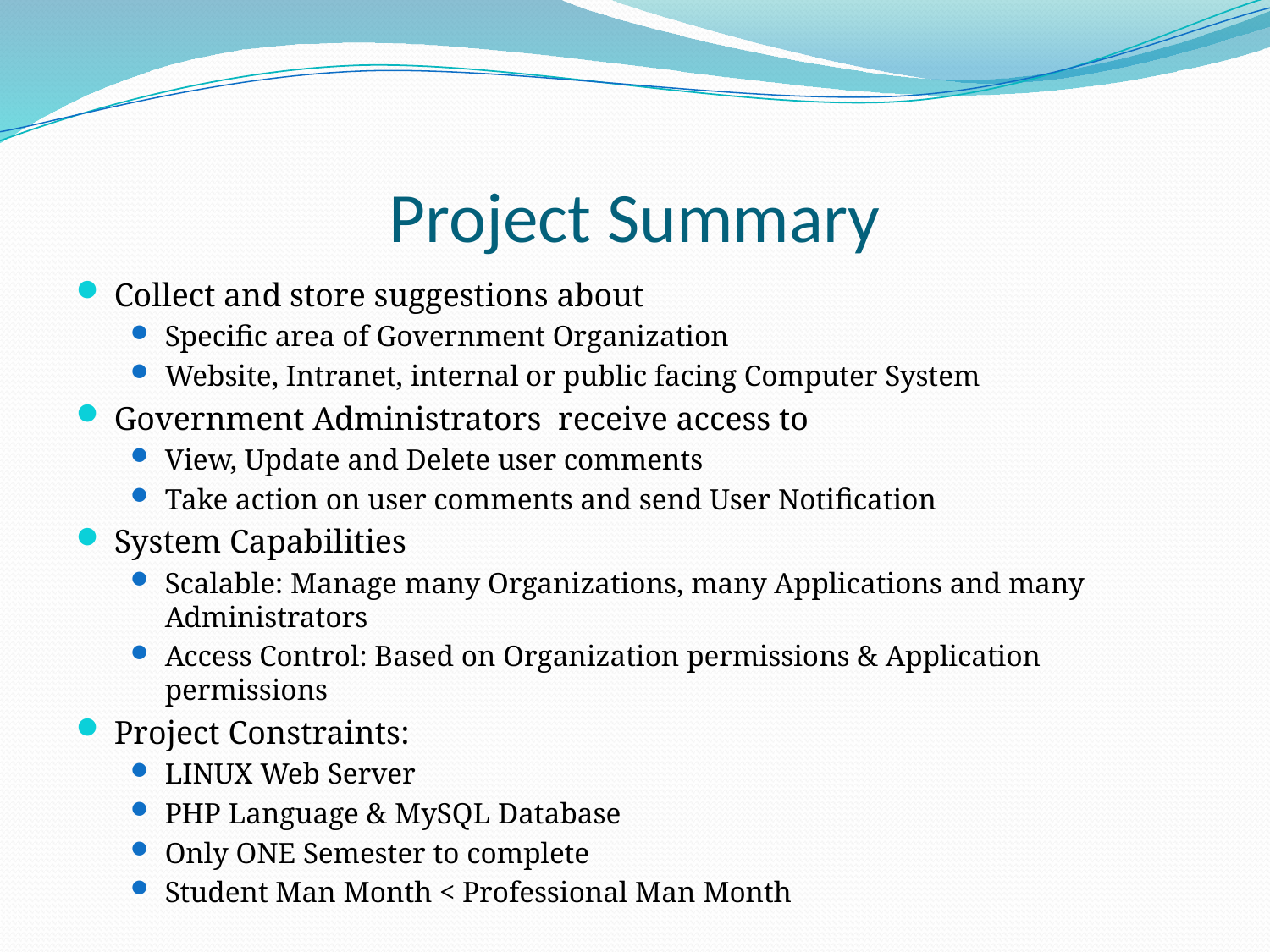

# Project Summary
Collect and store suggestions about
Specific area of Government Organization
Website, Intranet, internal or public facing Computer System
Government Administrators  receive access to
View, Update and Delete user comments
Take action on user comments and send User Notification
System Capabilities
Scalable: Manage many Organizations, many Applications and many Administrators
Access Control: Based on Organization permissions & Application permissions
Project Constraints:
LINUX Web Server
PHP Language & MySQL Database
Only ONE Semester to complete
Student Man Month < Professional Man Month